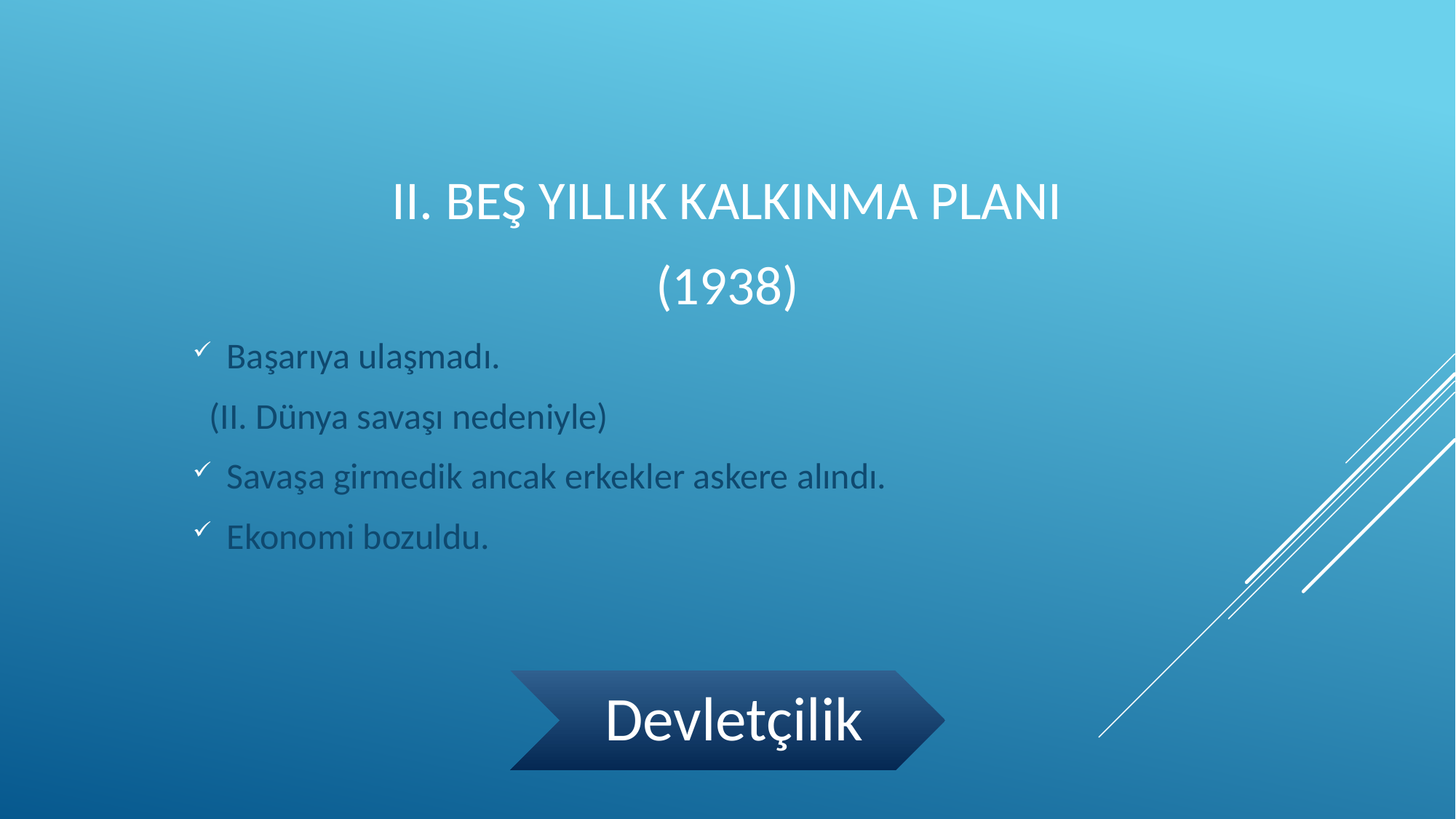

II. BEŞ YILLIK KALKINMA PLANI
(1938)
Başarıya ulaşmadı.
  (II. Dünya savaşı nedeniyle)
Savaşa girmedik ancak erkekler askere alındı.
Ekonomi bozuldu.

Devletçilik